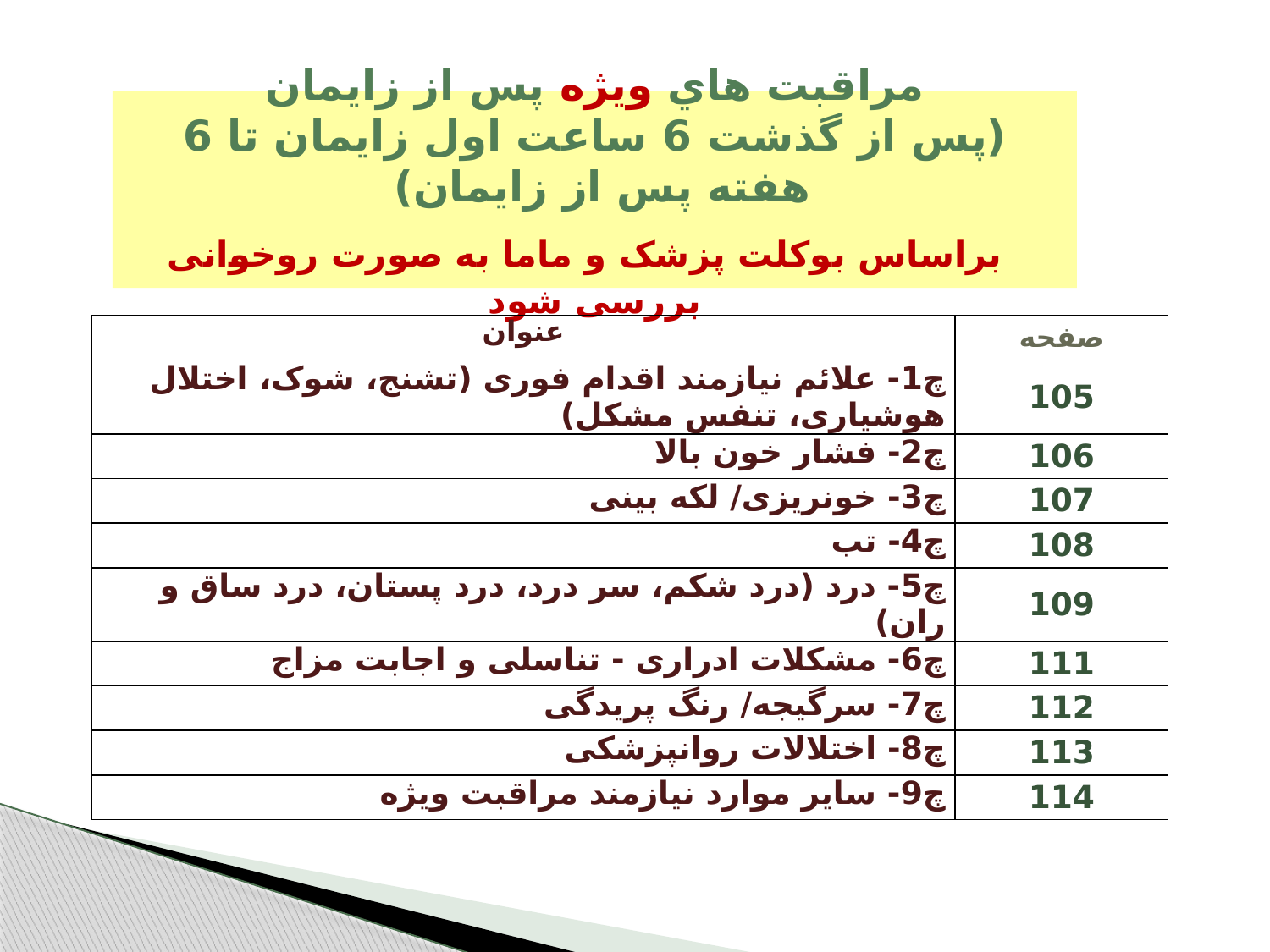

# مراقبت هاي ويژه پس از زايمان (پس از گذشت 6 ساعت اول زايمان تا 6 هفته پس از زايمان) براساس بوکلت پزشک و ماما به صورت روخوانی بررسی شود
| عنوان | صفحه |
| --- | --- |
| چ1- علائم نیازمند اقدام فوری (تشنج، شوک، اختلال هوشیاری، تنفس مشکل) | 105 |
| چ2- فشار خون بالا | 106 |
| چ3- خونریزی/ لکه بینی | 107 |
| چ4- تب | 108 |
| چ5- درد (درد شکم، سر درد، درد پستان، درد ساق و ران) | 109 |
| چ6- مشکلات ادراری - تناسلی و اجابت مزاج | 111 |
| چ7- سرگیجه/ رنگ پریدگی | 112 |
| چ8- اختلالات روانپزشکی | 113 |
| چ9- سایر موارد نیازمند مراقبت ویژه | 114 |